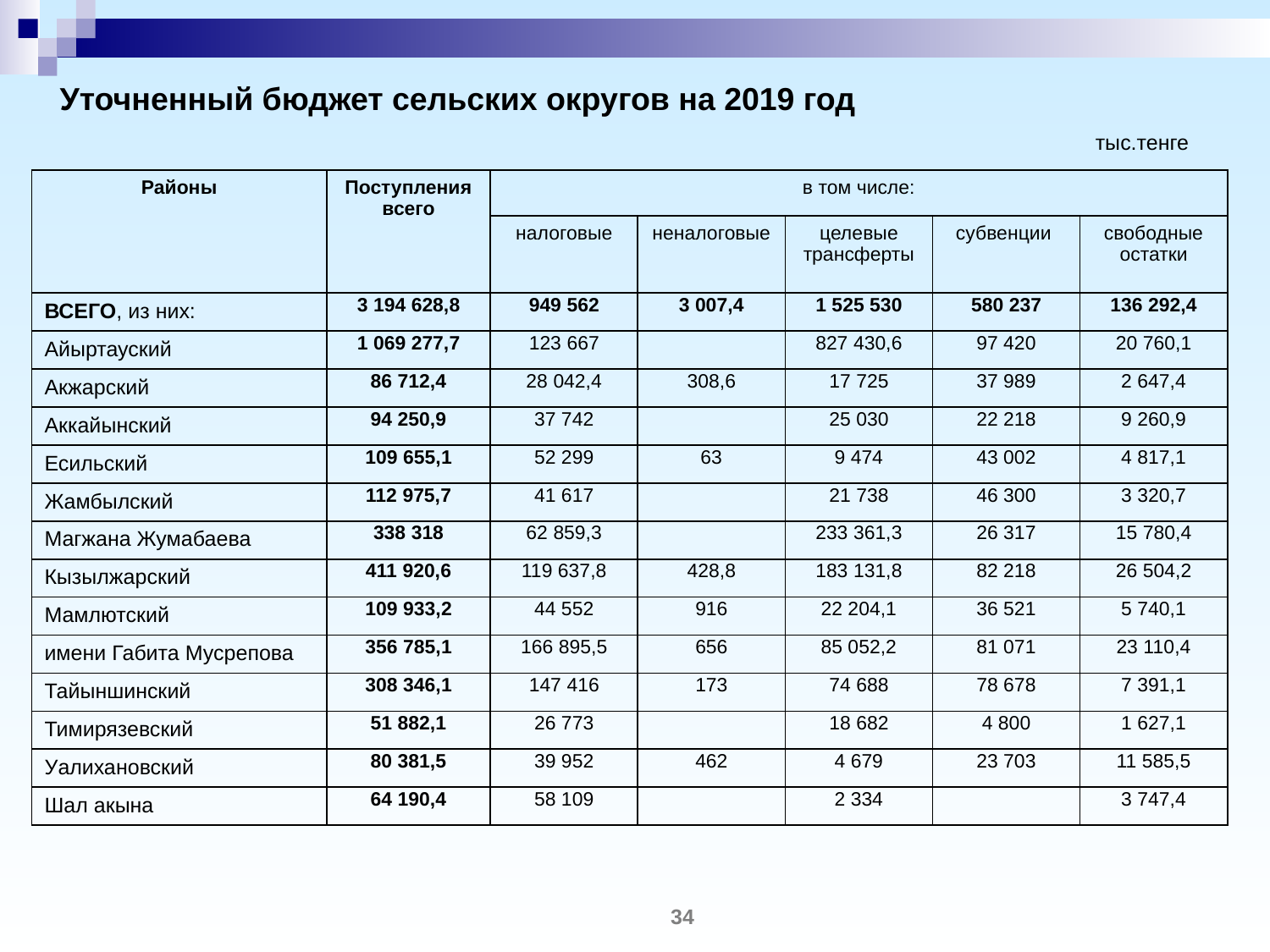

# Уточненный бюджет сельских округов на 2019 год
тыс.тенге
| Районы | Поступления всего | в том числе: |  |  |  |  |
| --- | --- | --- | --- | --- | --- | --- |
|  |  | налоговые | неналоговые | целевые трансферты | субвенции | свободные остатки |
| ВСЕГО, из них: | 3 194 628,8 | 949 562 | 3 007,4 | 1 525 530 | 580 237 | 136 292,4 |
| Айыртауский | 1 069 277,7 | 123 667 |  | 827 430,6 | 97 420 | 20 760,1 |
| Акжарский | 86 712,4 | 28 042,4 | 308,6 | 17 725 | 37 989 | 2 647,4 |
| Аккайынский | 94 250,9 | 37 742 |  | 25 030 | 22 218 | 9 260,9 |
| Есильский | 109 655,1 | 52 299 | 63 | 9 474 | 43 002 | 4 817,1 |
| Жамбылский | 112 975,7 | 41 617 |  | 21 738 | 46 300 | 3 320,7 |
| Магжана Жумабаева | 338 318 | 62 859,3 |  | 233 361,3 | 26 317 | 15 780,4 |
| Кызылжарский | 411 920,6 | 119 637,8 | 428,8 | 183 131,8 | 82 218 | 26 504,2 |
| Мамлютский | 109 933,2 | 44 552 | 916 | 22 204,1 | 36 521 | 5 740,1 |
| имени Габита Мусрепова | 356 785,1 | 166 895,5 | 656 | 85 052,2 | 81 071 | 23 110,4 |
| Тайыншинский | 308 346,1 | 147 416 | 173 | 74 688 | 78 678 | 7 391,1 |
| Тимирязевский | 51 882,1 | 26 773 |  | 18 682 | 4 800 | 1 627,1 |
| Уалихановский | 80 381,5 | 39 952 | 462 | 4 679 | 23 703 | 11 585,5 |
| Шал акына | 64 190,4 | 58 109 |  | 2 334 |  | 3 747,4 |
34